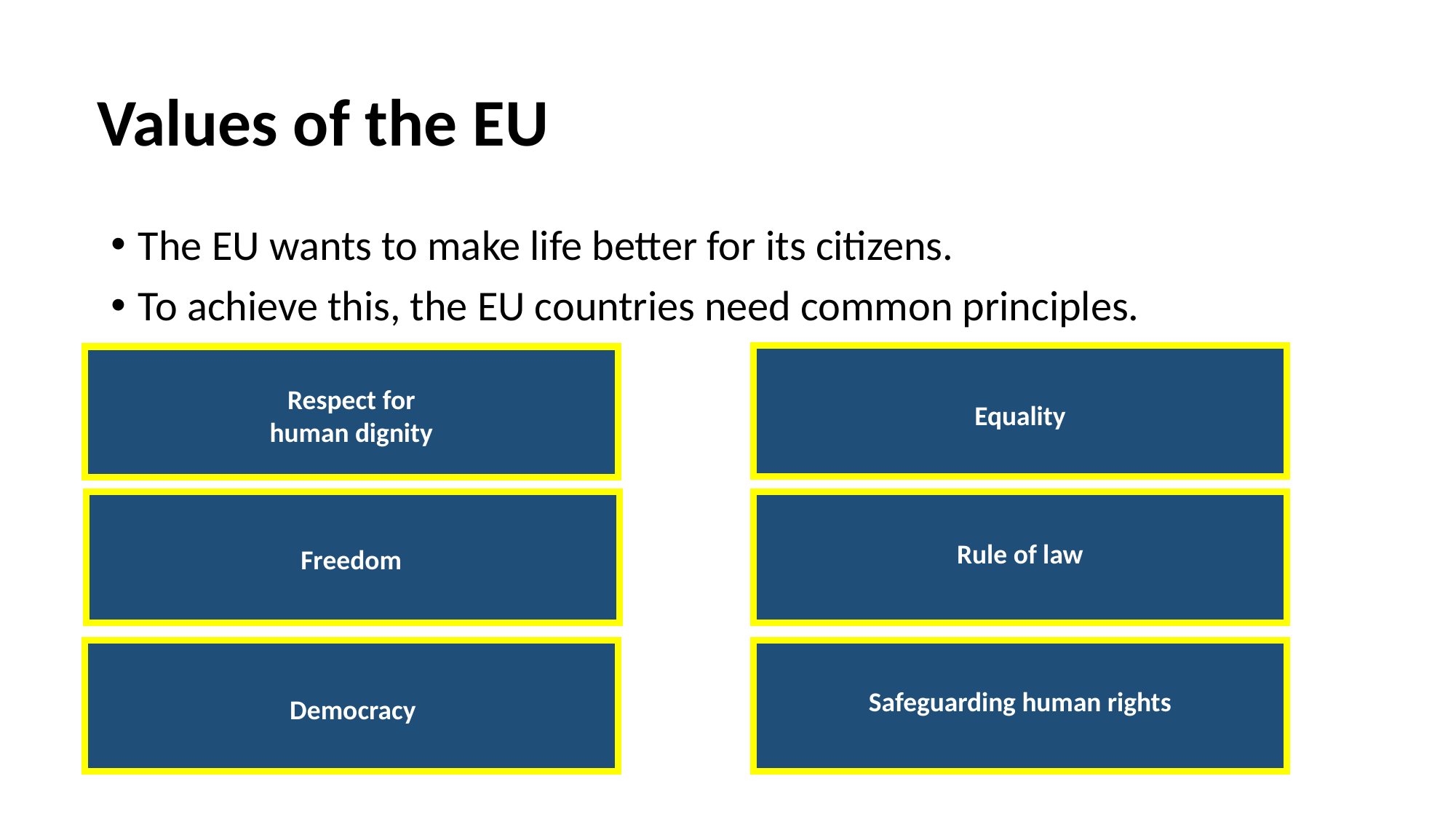

# Values of the EU
The EU wants to make life better for its citizens.
To achieve this, the EU countries need common principles.

Respect for
human dignity
Equality

Rule of law
Freedom

Safeguarding human rights
Democracy